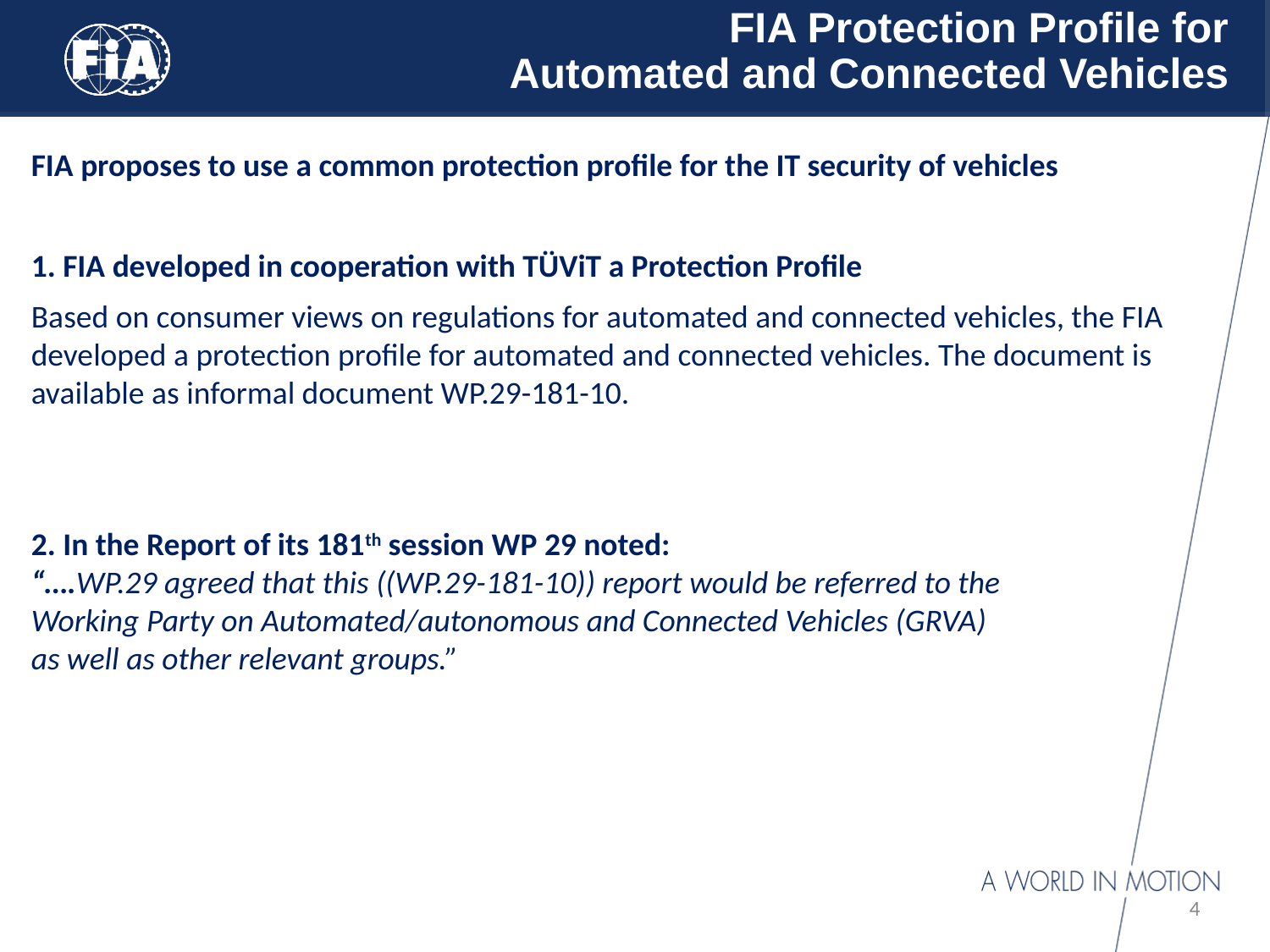

# FIA Protection Profile for Automated and Connected Vehicles
FIA proposes to use a common protection profile for the IT security of vehicles

1. FIA developed in cooperation with TÜViT a Protection Profile
Based on consumer views on regulations for automated and connected vehicles, the FIA developed a protection profile for automated and connected vehicles. The document is available as informal document WP.29-181-10.

2. In the Report of its 181th session WP 29 noted:
“….WP.29 agreed that this ((WP.29-181-10)) report would be referred to the
Working Party on Automated/autonomous and Connected Vehicles (GRVA)
as well as other relevant groups.”

4